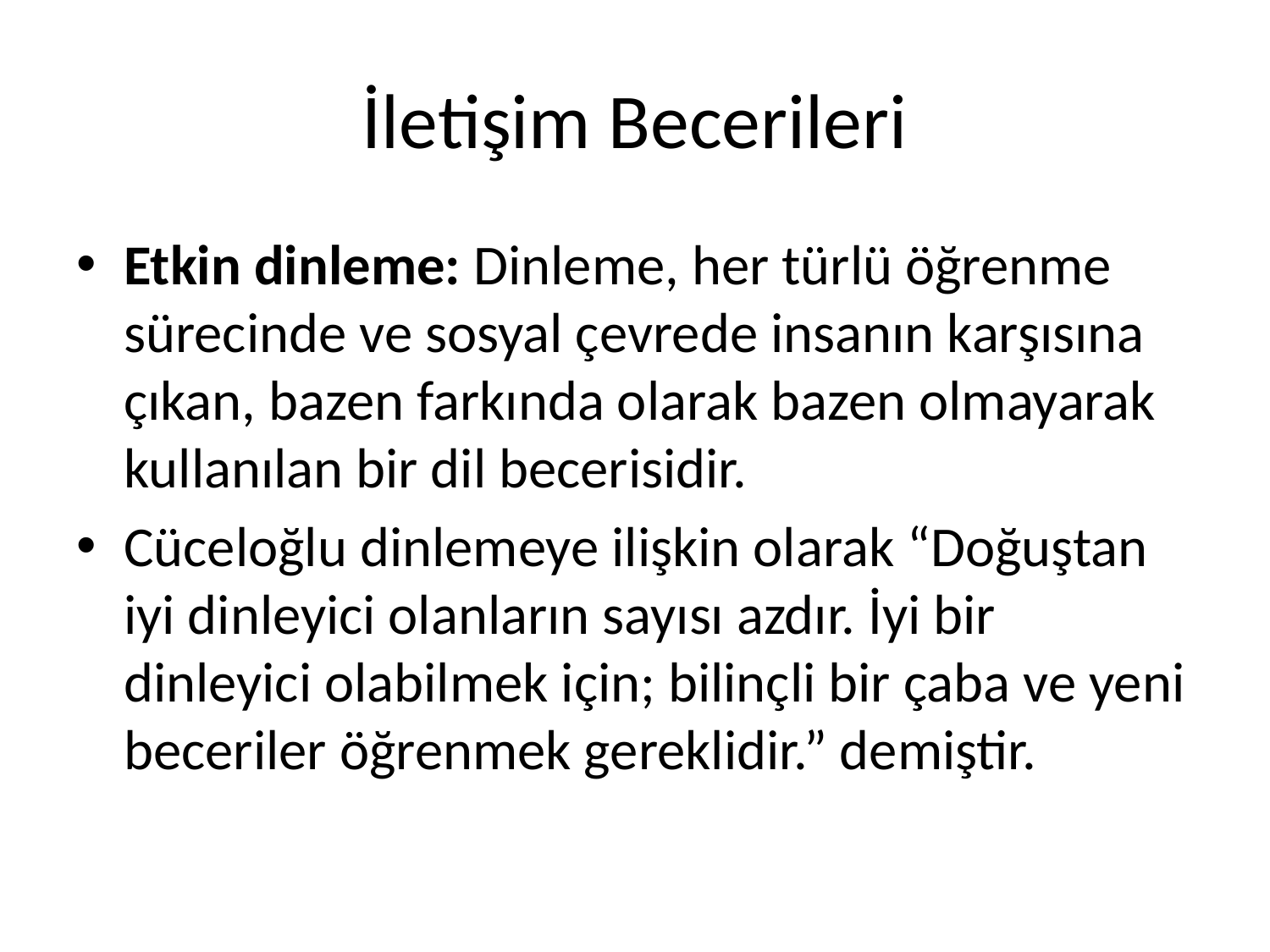

# İletişim Becerileri
Etkin dinleme: Dinleme, her türlü öğrenme sürecinde ve sosyal çevrede insanın karşısına çıkan, bazen farkında olarak bazen olmayarak kullanılan bir dil becerisidir.
Cüceloğlu dinlemeye ilişkin olarak “Doğuştan iyi dinleyici olanların sayısı azdır. İyi bir dinleyici olabilmek için; bilinçli bir çaba ve yeni beceriler öğrenmek gereklidir.” demiştir.